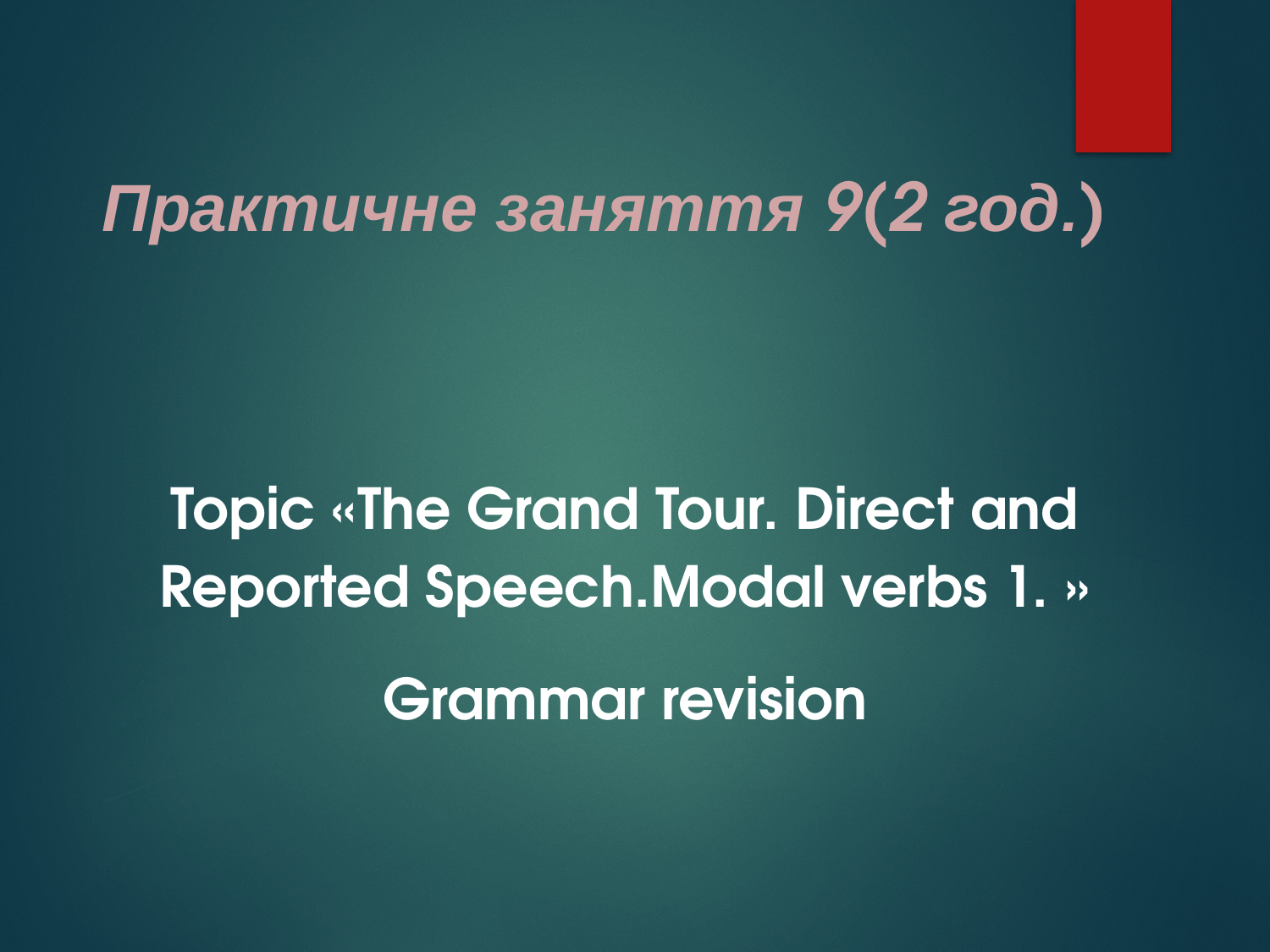

# Практичне заняття 9(2 год.)
Topic «The Grand Tour. Direct and Reported Speech.Modal verbs 1. »
Grammar revision